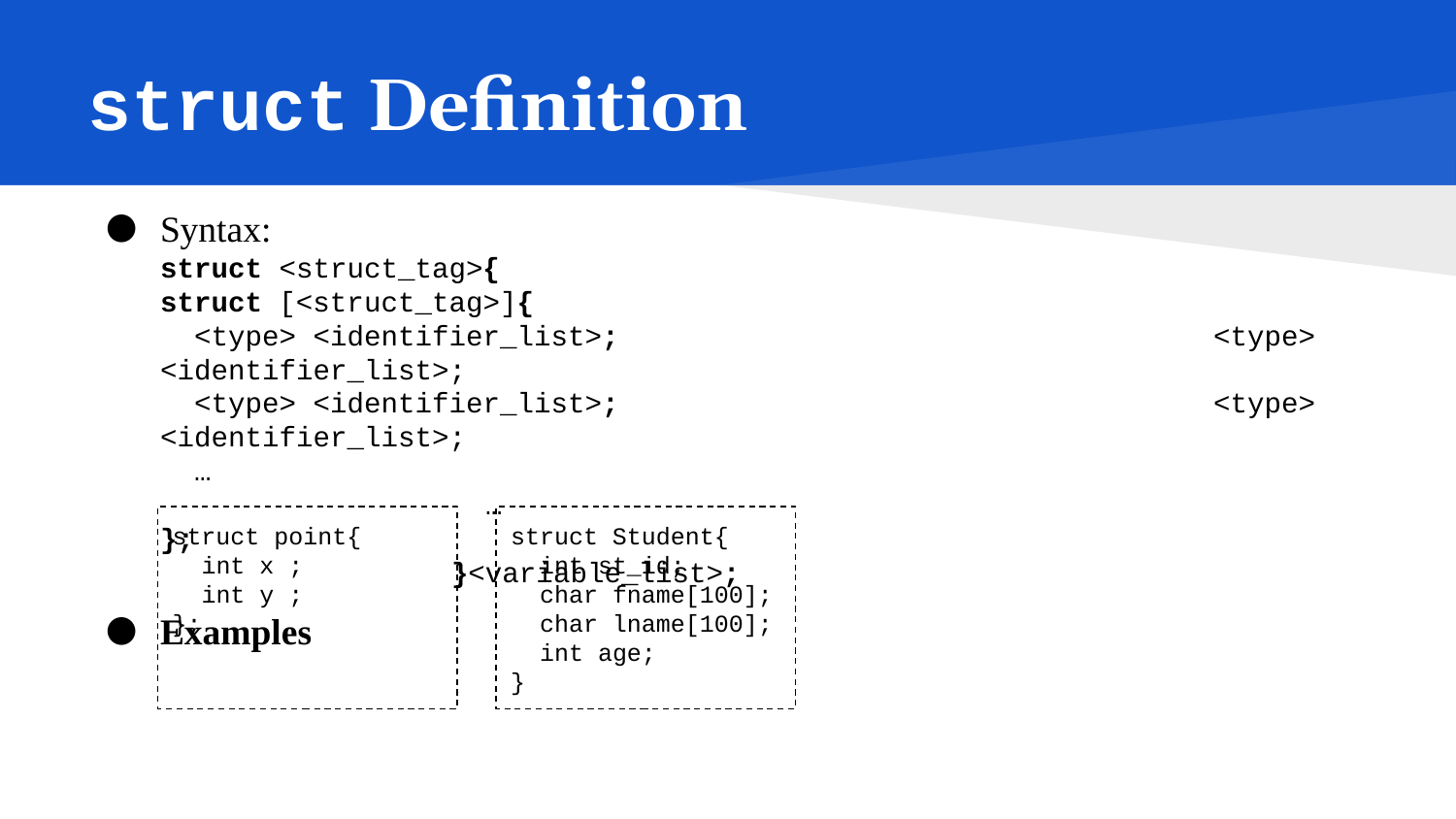

# struct Definition
Syntax:
struct <struct_tag>{						struct [<struct_tag>]{
  <type> <identifier_list>;				  <type> <identifier_list>;
  <type> <identifier_list>;				  <type> <identifier_list>;
  …										  …
};										}<variable_list>;
Examples
struct point{
  int x ;
  int y ;
};
struct Student{
  int st_id;
  char fname[100];
  char lname[100];
  int age;
}